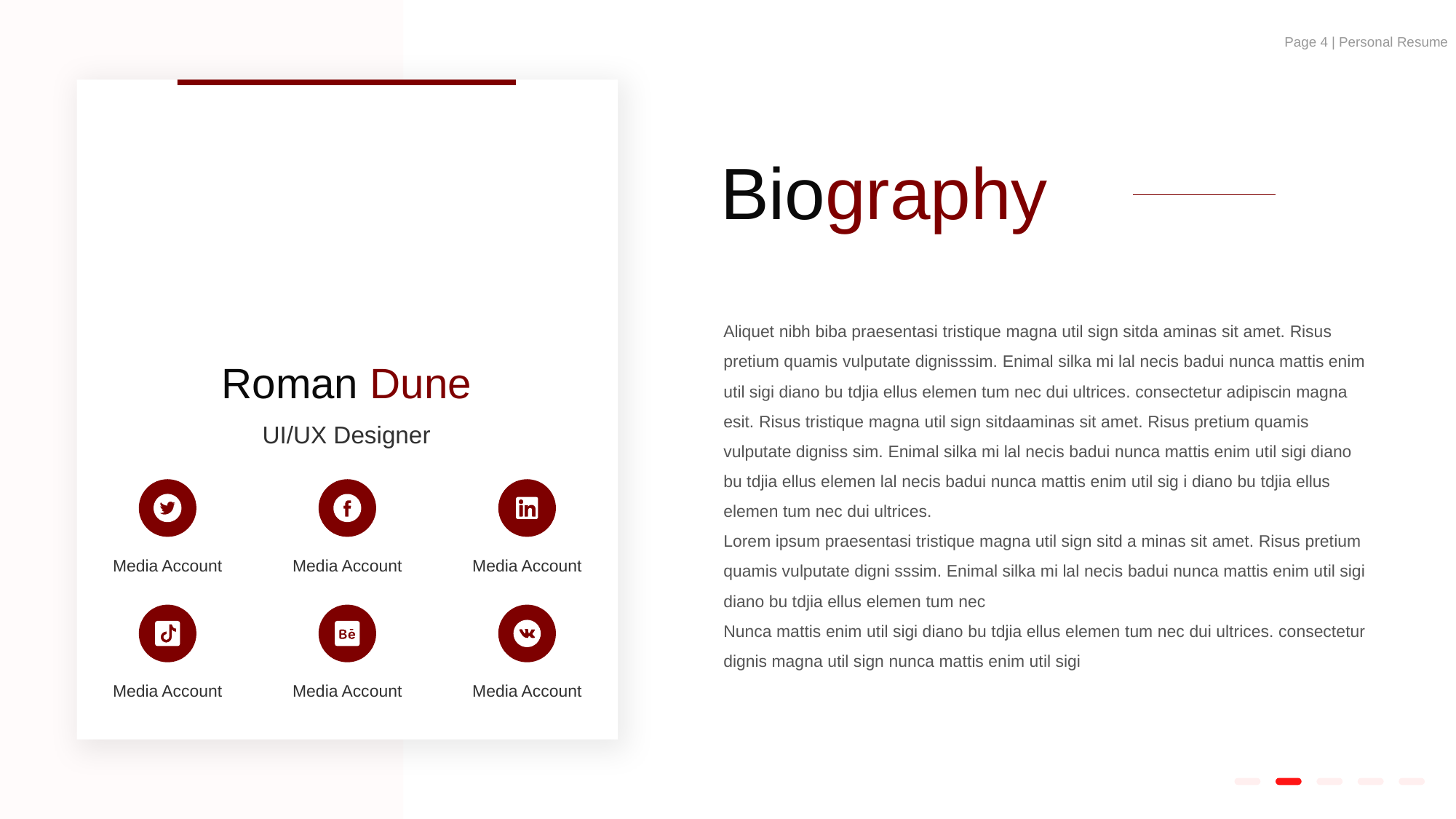

Page 4 | Personal Resume

Biography
Aliquet nibh biba praesentasi tristique magna util sign sitda aminas sit amet. Risus pretium quamis vulputate dignisssim. Enimal silka mi lal necis badui nunca mattis enim util sigi diano bu tdjia ellus elemen tum nec dui ultrices. consectetur adipiscin magna esit. Risus tristique magna util sign sitdaaminas sit amet. Risus pretium quamis vulputate digniss sim. Enimal silka mi lal necis badui nunca mattis enim util sigi diano bu tdjia ellus elemen lal necis badui nunca mattis enim util sig i diano bu tdjia ellus elemen tum nec dui ultrices.
Lorem ipsum praesentasi tristique magna util sign sitd a minas sit amet. Risus pretium quamis vulputate digni sssim. Enimal silka mi lal necis badui nunca mattis enim util sigi diano bu tdjia ellus elemen tum nec
Nunca mattis enim util sigi diano bu tdjia ellus elemen tum nec dui ultrices. consectetur dignis magna util sign nunca mattis enim util sigi
Roman Dune
UI/UX Designer

Media Account
Media Account
Media Account

Media Account
Media Account
Media Account